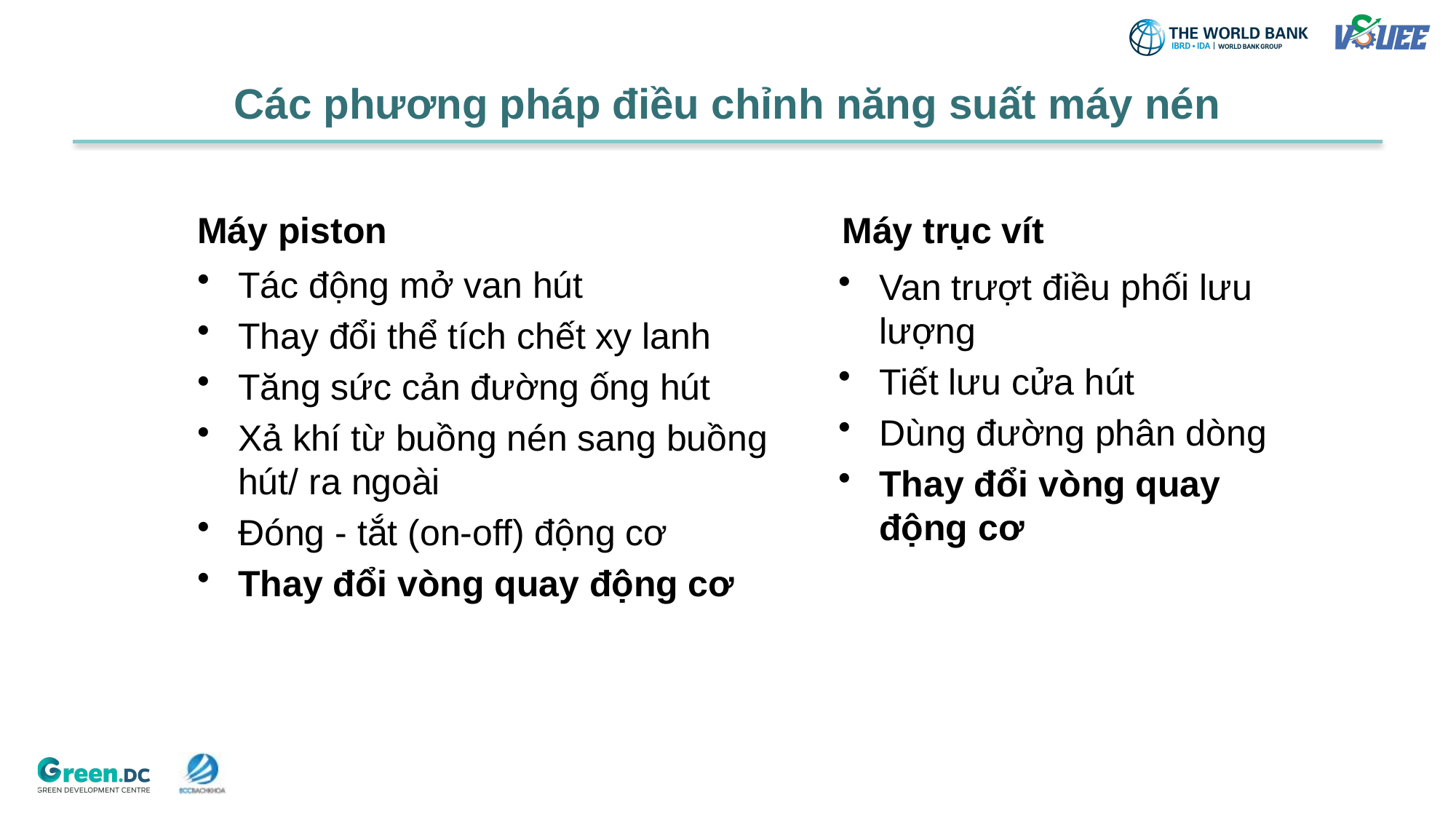

# Các phương pháp điều chỉnh năng suất máy nén
Máy piston
Máy trục vít
Tác động mở van hút
Thay đổi thể tích chết xy lanh
Tăng sức cản đường ống hút
Xả khí từ buồng nén sang buồng hút/ ra ngoài
Đóng - tắt (on-off) động cơ
Thay đổi vòng quay động cơ

Van trượt điều phối lưu lượng
Tiết lưu cửa hút
Dùng đường phân dòng
Thay đổi vòng quay động cơ